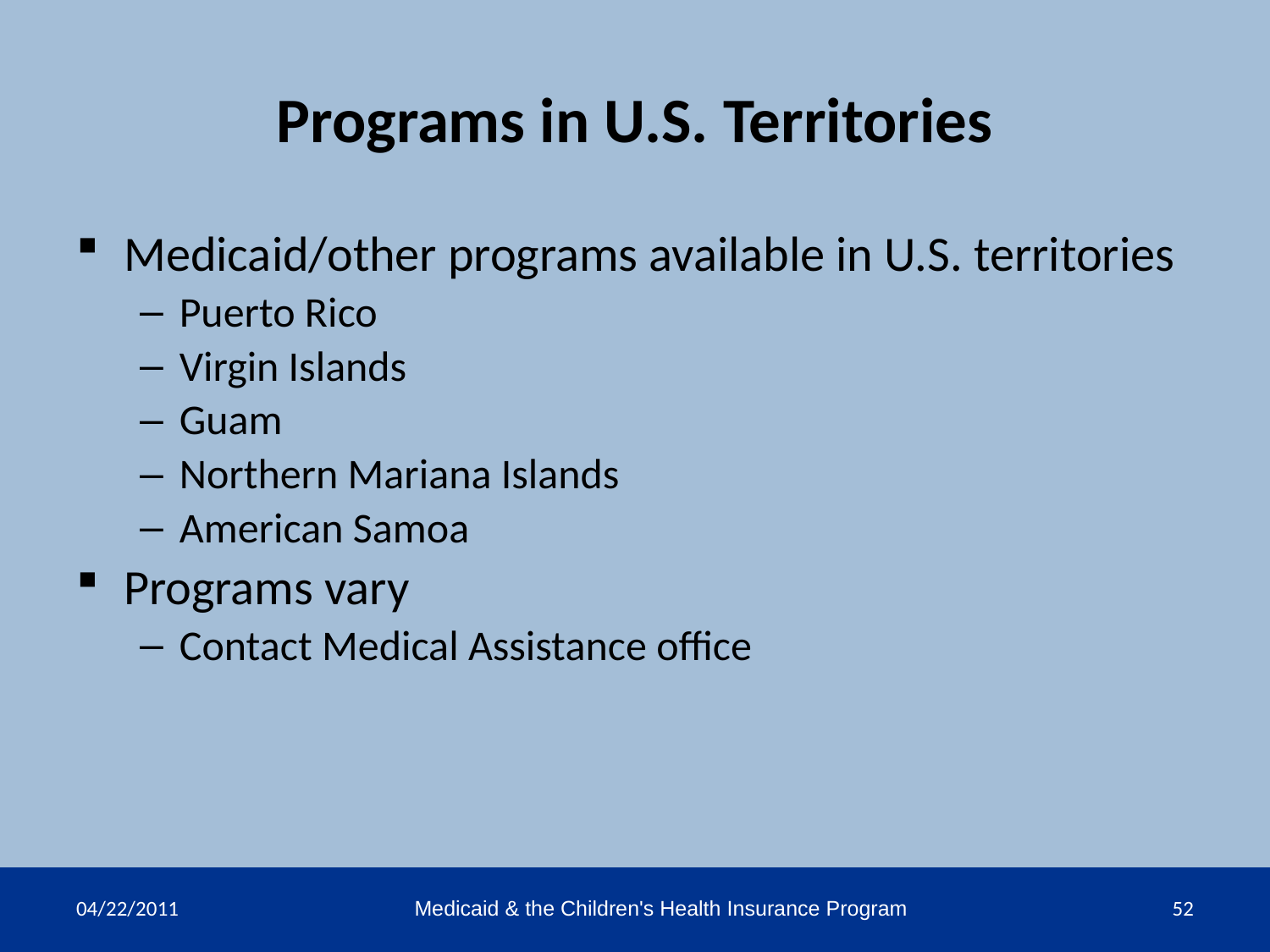

# Programs in U.S. Territories
Medicaid/other programs available in U.S. territories
Puerto Rico
Virgin Islands
Guam
Northern Mariana Islands
American Samoa
Programs vary
Contact Medical Assistance office
04/22/2011
Medicaid & the Children's Health Insurance Program
52